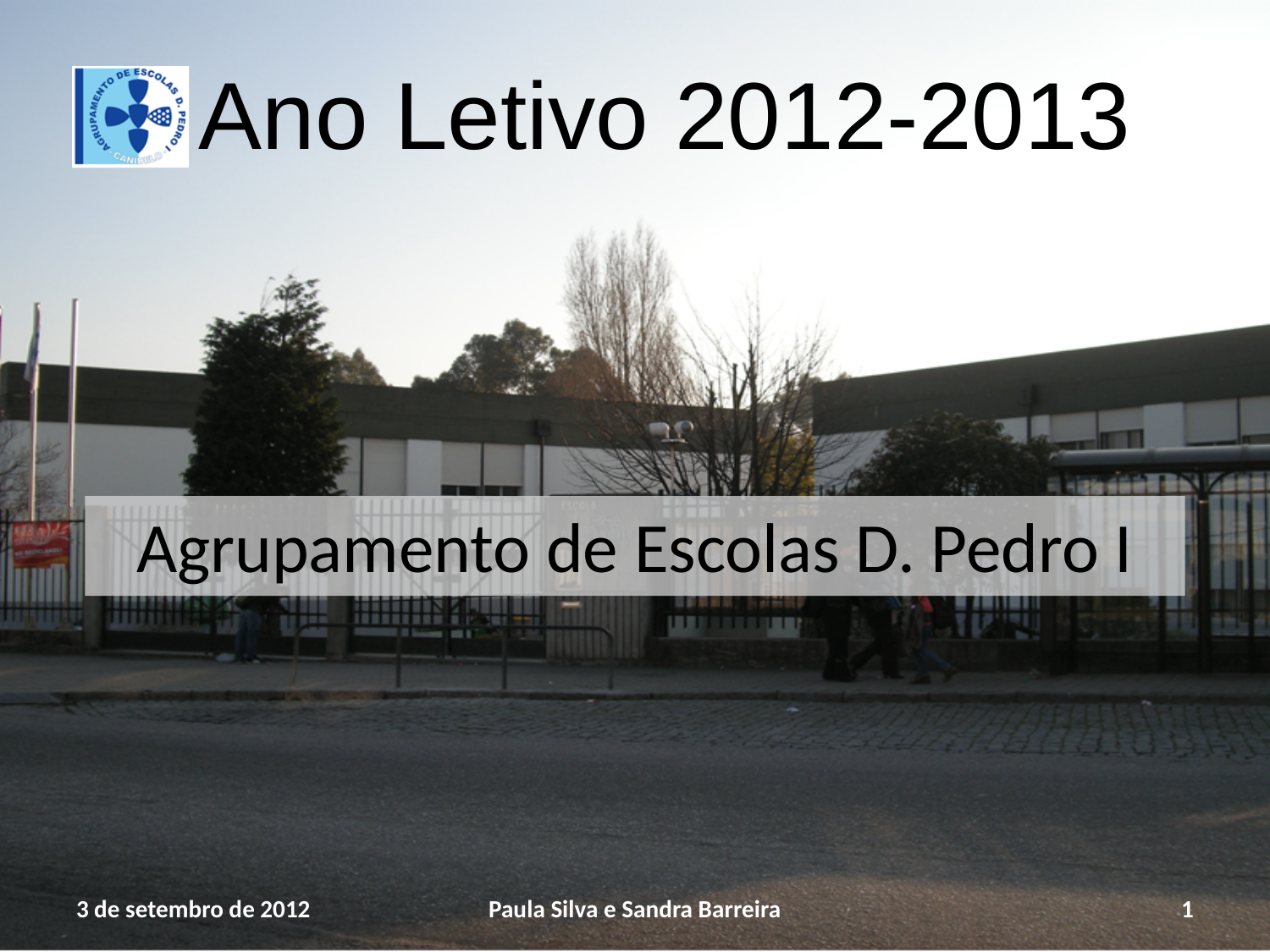

# Ano Letivo 2012-2013
Agrupamento de Escolas D. Pedro I
3 de setembro de 2012
Paula Silva e Sandra Barreira
1